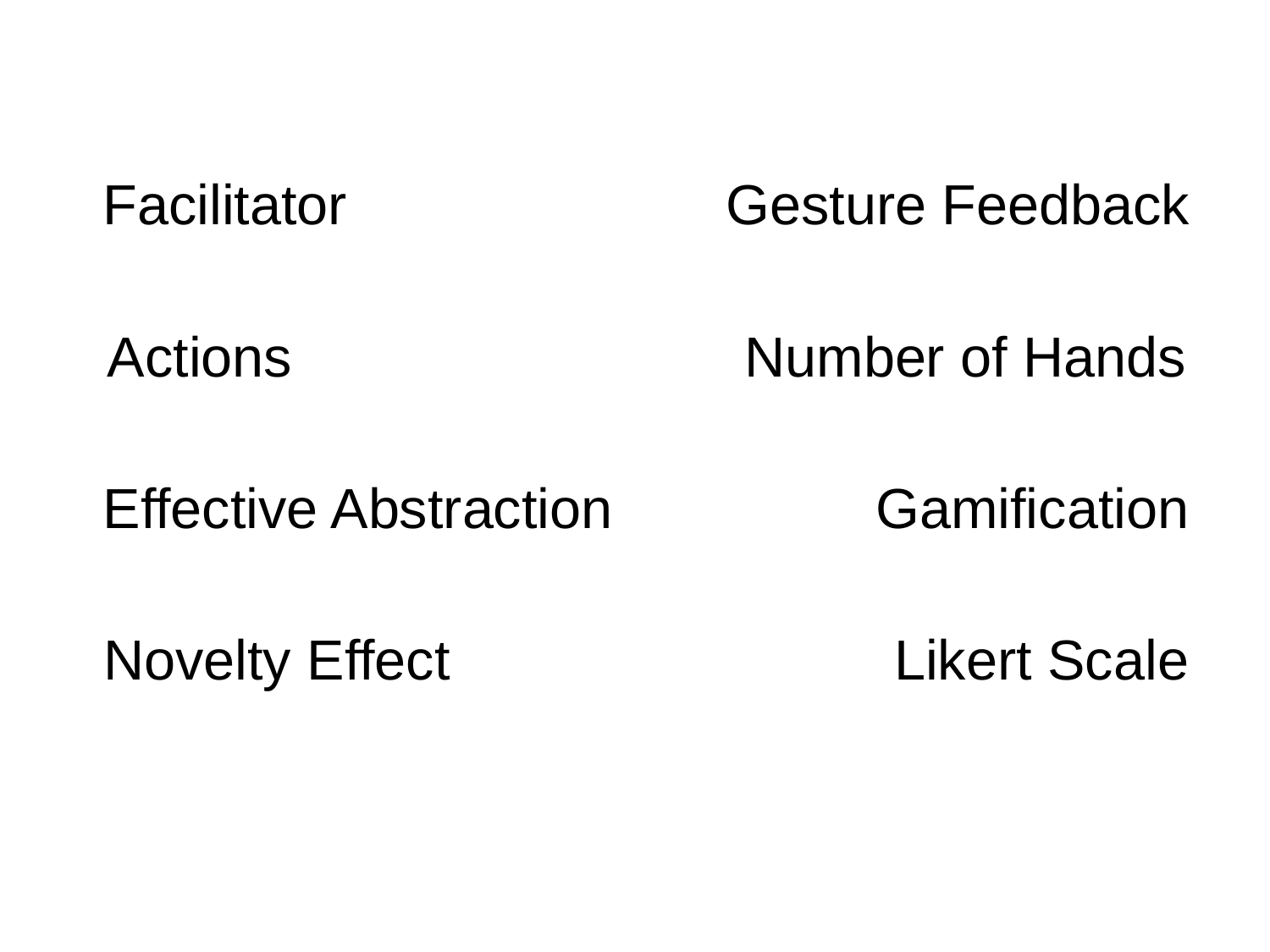

Facilitator
Gesture Feedback
Actions
Number of Hands
Effective Abstraction
Gamification
Novelty Effect
Likert Scale